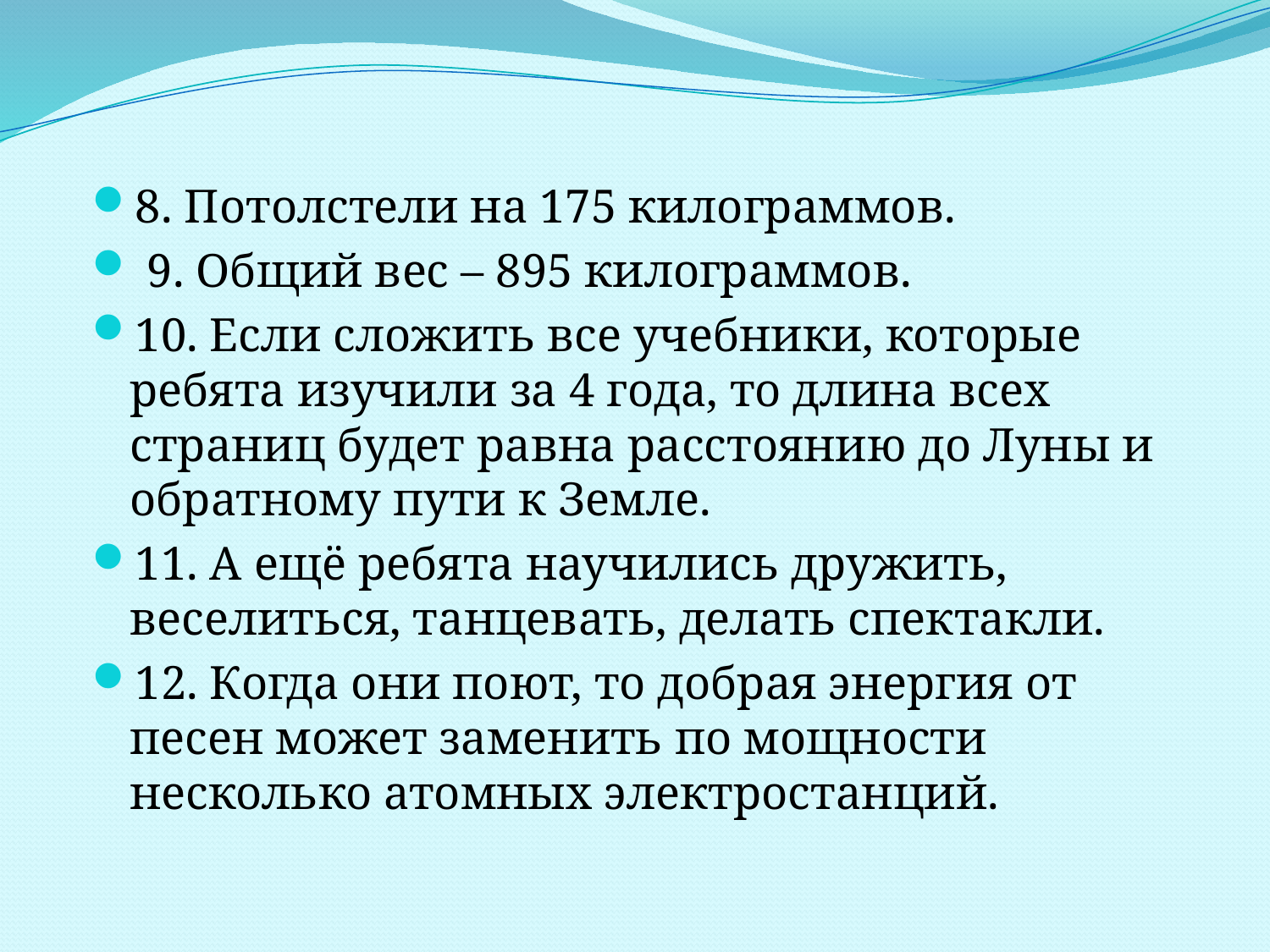

8. Потолстели на 175 килограммов.
 9. Общий вес – 895 килограммов.
10. Если сложить все учебники, которые ребята изучили за 4 года, то длина всех страниц будет равна расстоянию до Луны и обратному пути к Земле.
11. А ещё ребята научились дружить, веселиться, танцевать, делать спектакли.
12. Когда они поют, то добрая энергия от песен может заменить по мощности несколько атомных электростанций.